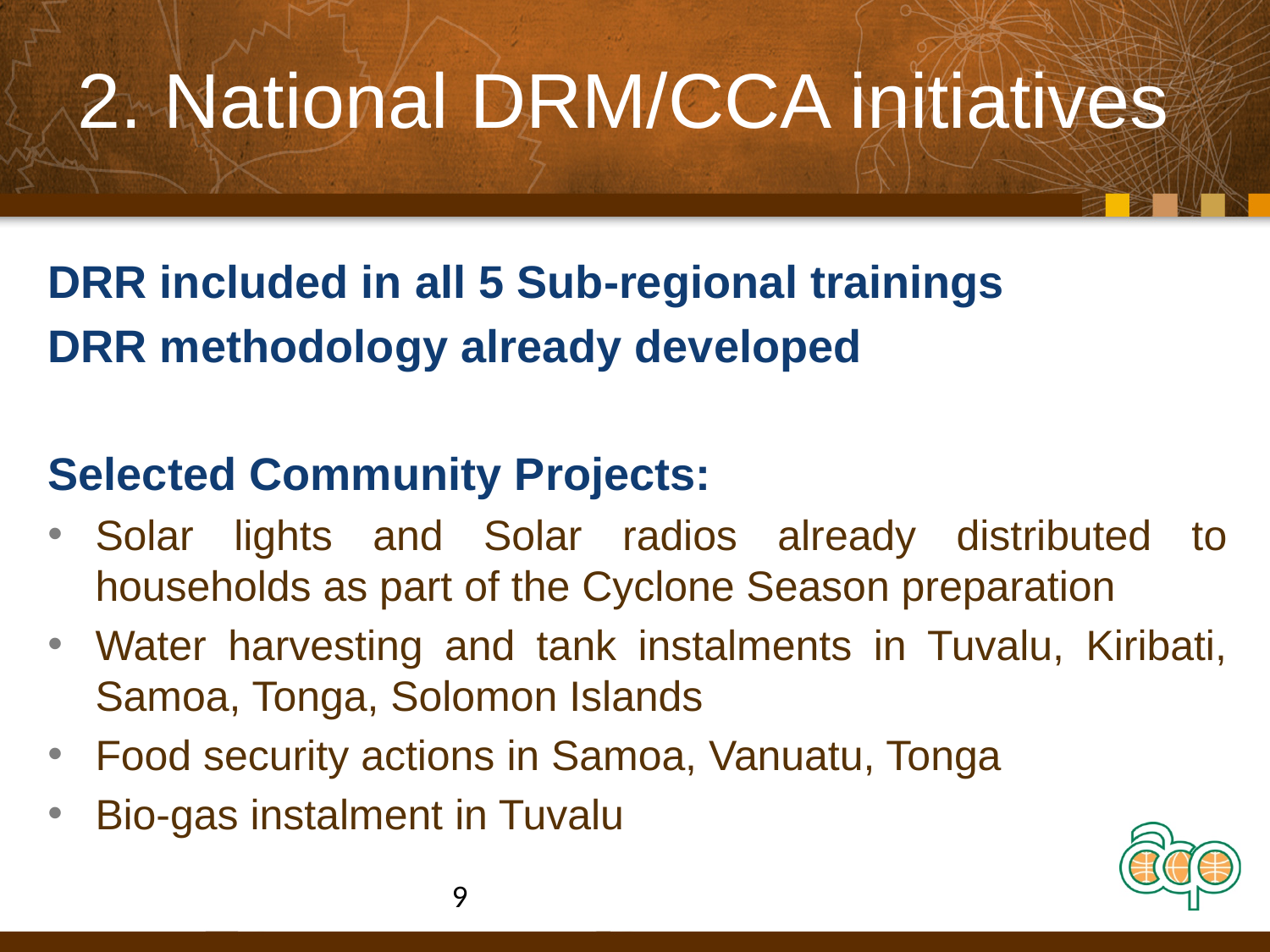

# 2. National DRM/CCA initiatives
DRR included in all 5 Sub-regional trainings
DRR methodology already developed

Selected Community Projects:
Solar lights and Solar radios already distributed to households as part of the Cyclone Season preparation
Water harvesting and tank instalments in Tuvalu, Kiribati, Samoa, Tonga, Solomon Islands
Food security actions in Samoa, Vanuatu, Tonga
Bio-gas instalment in Tuvalu

9